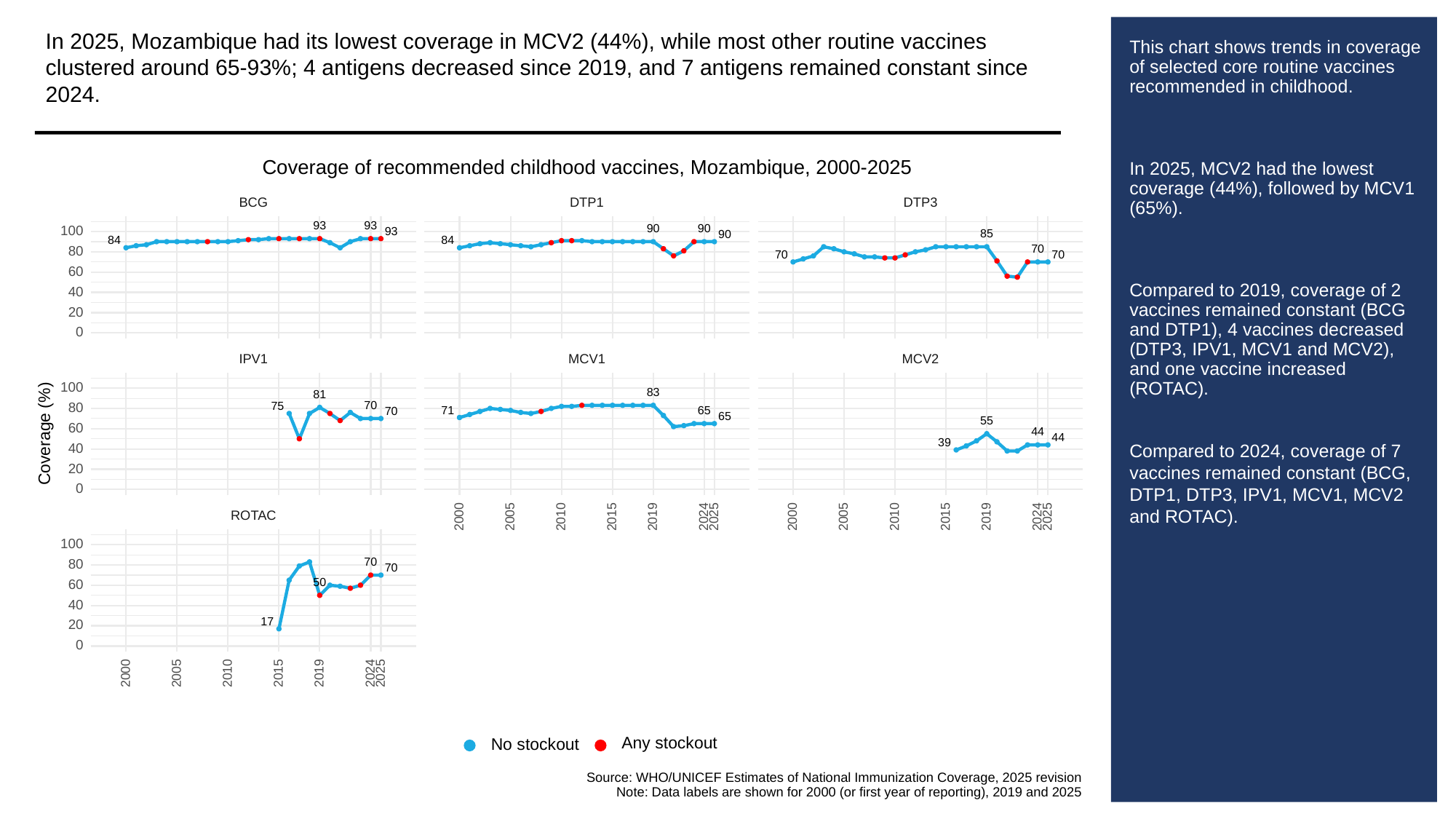

In 2025, Mozambique had its lowest coverage in MCV2 (44%), while most other routine vaccines clustered around 65-93%; 4 antigens decreased since 2019, and 7 antigens remained constant since 2024.
# This chart shows trends in coverage of selected core routine vaccines recommended in childhood.

In 2025, MCV2 had the lowest coverage (44%), followed by MCV1 (65%).

Compared to 2019, coverage of 2 vaccines remained constant (BCG and DTP1), 4 vaccines decreased (DTP3, IPV1, MCV1 and MCV2), and one vaccine increased (ROTAC).

Compared to 2024, coverage of 7 vaccines remained constant (BCG, DTP1, DTP3, IPV1, MCV1, MCV2 and ROTAC).

Coverage of recommended childhood vaccines, Mozambique, 2000-2025
BCG
DTP3
DTP1

93
93
90
90
100
93
85
90

84
84

70

80

70
70

60

40

20

0

MCV1
MCV2
IPV1

100

83
81

70
75

80

71
65

70

65

55

60

Coverage (%)
44

44

39

40

20

0

ROTAC
2000
2005
2010
2015
2019
2024
2025
2000
2005
2010
2015
2019
2024
2025

100

70

80

70

50
60

40

17
20

0

2000
2005
2010
2015
2019
2024
2025
Any stockout
No stockout

Source: WHO/UNICEF Estimates of National Immunization Coverage, 2025 revision
Note: Data labels are shown for 2000 (or first year of reporting), 2019 and 2025